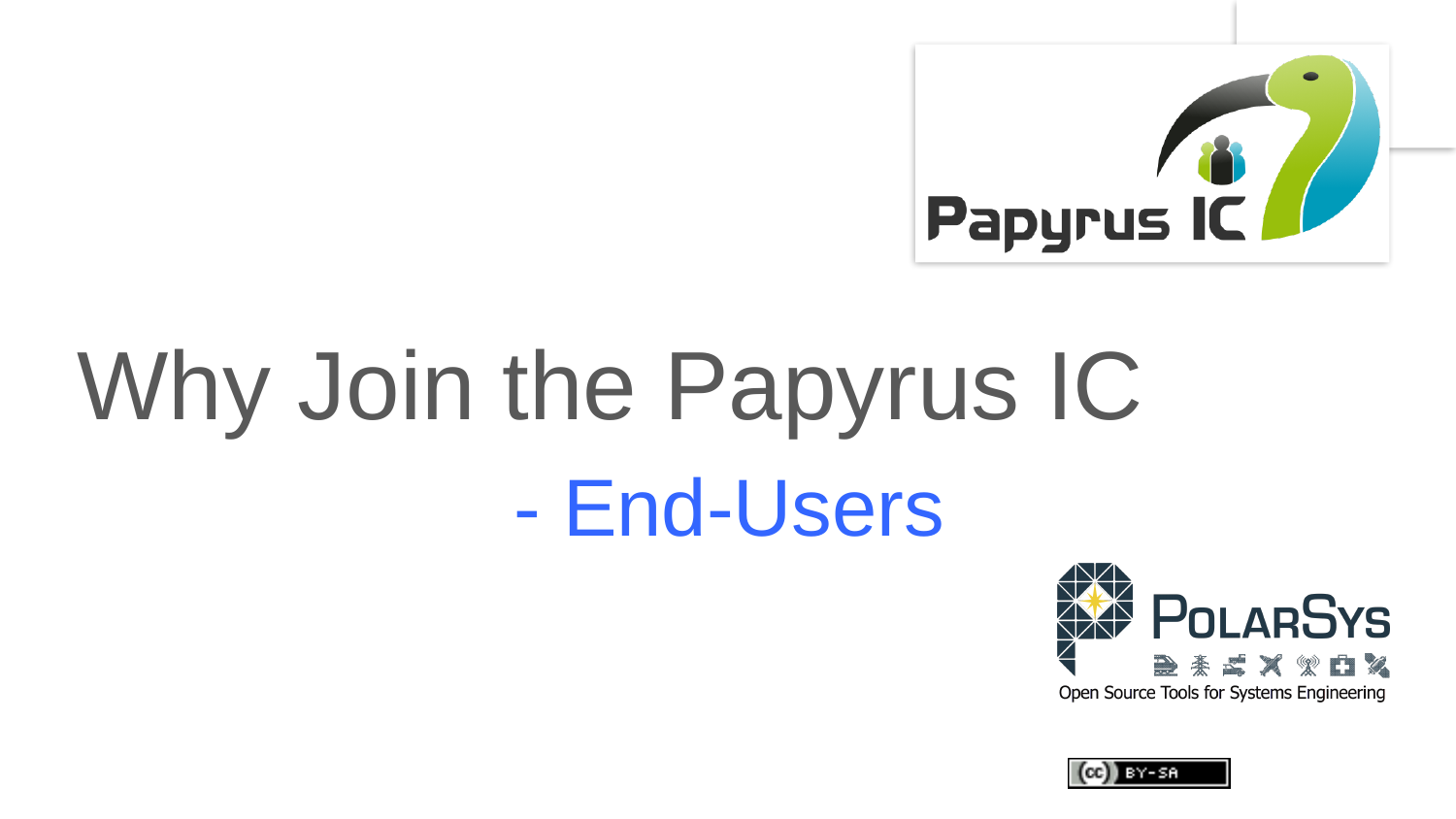

# Why Join the Papyrus IC - End-Users